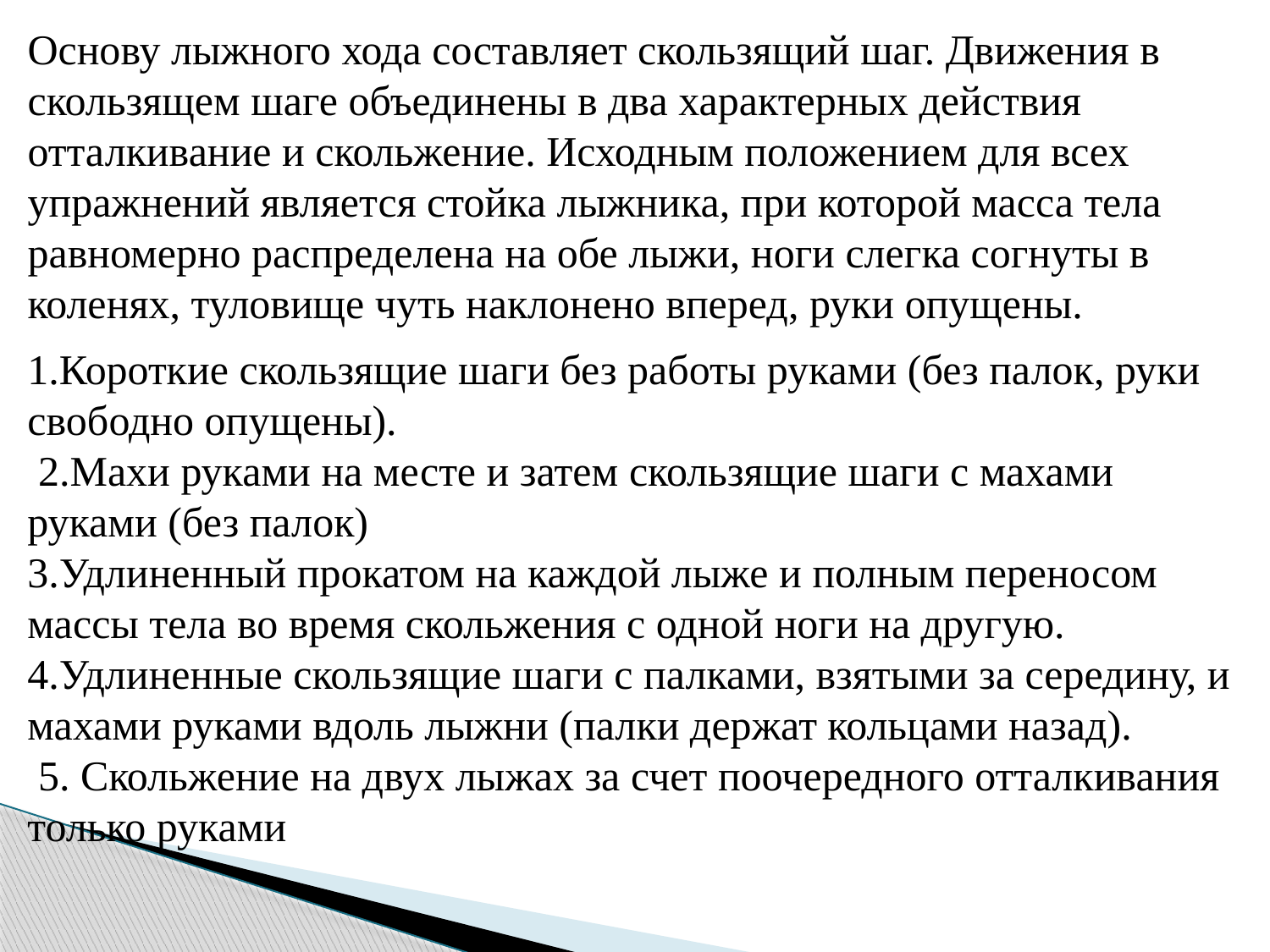

Основу лыжного хода составляет скользящий шаг. Движения в скользящем шаге объединены в два характерных действия отталкивание и скольжение. Исходным положением для всех упражнений является стойка лыжника, при которой масса тела равномерно распределена на обе лыжи, ноги слегка согнуты в коленях, туловище чуть наклонено вперед, руки опущены.
1.Короткие скользящие шаги без работы руками (без палок, руки свободно опущены).
 2.Махи руками на месте и затем скользящие шаги с махами руками (без палок)
3.Удлиненный прокатом на каждой лыже и полным переносом массы тела во время скольжения с одной ноги на другую. 4.Удлиненные скользящие шаги с палками, взятыми за середину, и махами руками вдоль лыжни (палки держат кольцами назад).
 5. Скольжение на двух лыжах за счет поочередного отталкивания только руками